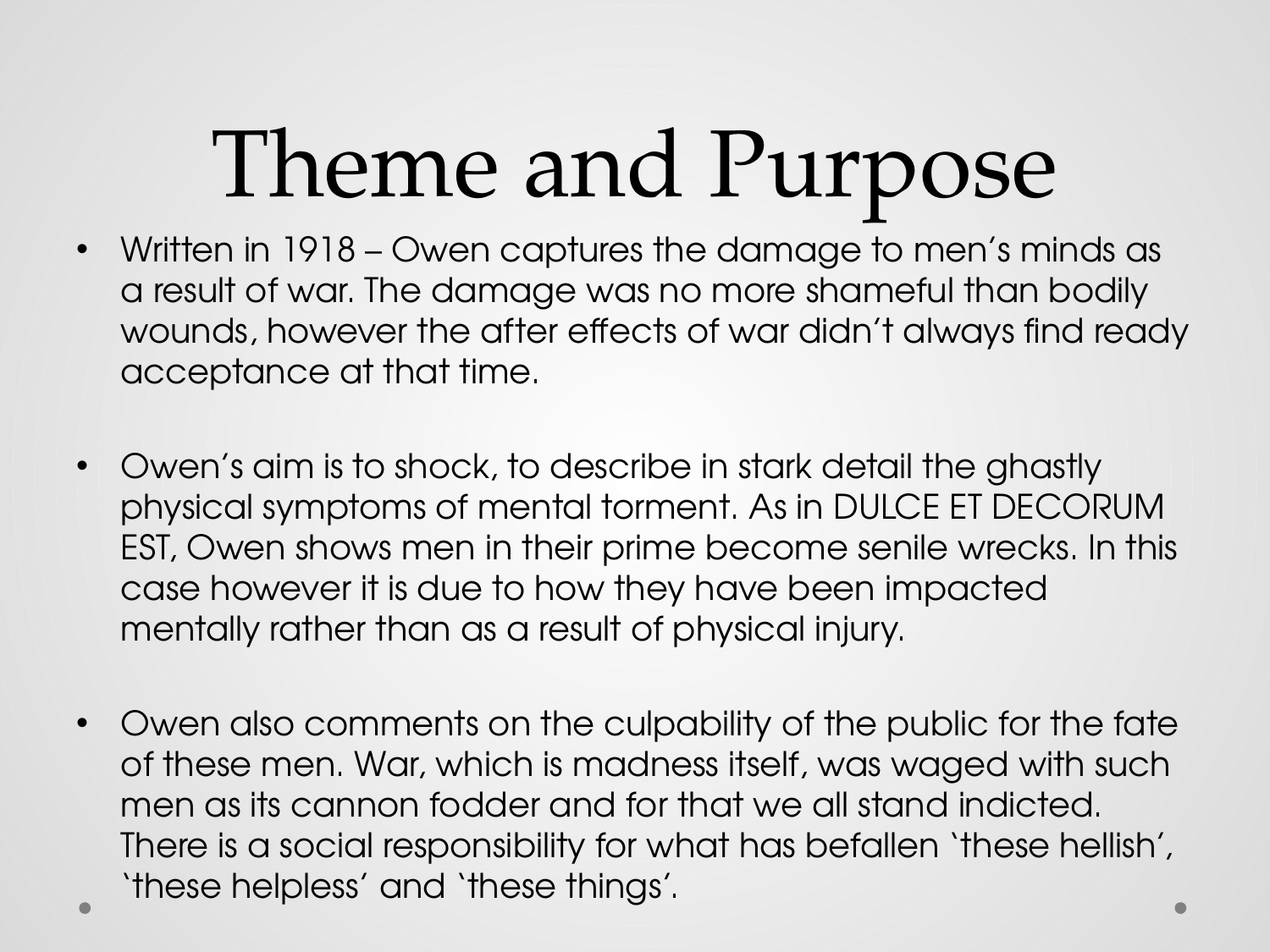

# Theme and Purpose
Written in 1918 – Owen captures the damage to men’s minds as a result of war. The damage was no more shameful than bodily wounds, however the after effects of war didn’t always find ready acceptance at that time.

Owen’s aim is to shock, to describe in stark detail the ghastly physical symptoms of mental torment. As in DULCE ET DECORUM EST, Owen shows men in their prime become senile wrecks. In this case however it is due to how they have been impacted mentally rather than as a result of physical injury.

Owen also comments on the culpability of the public for the fate of these men. War, which is madness itself, was waged with such men as its cannon fodder and for that we all stand indicted. There is a social responsibility for what has befallen ‘these hellish’, ‘these helpless’ and ‘these things’.